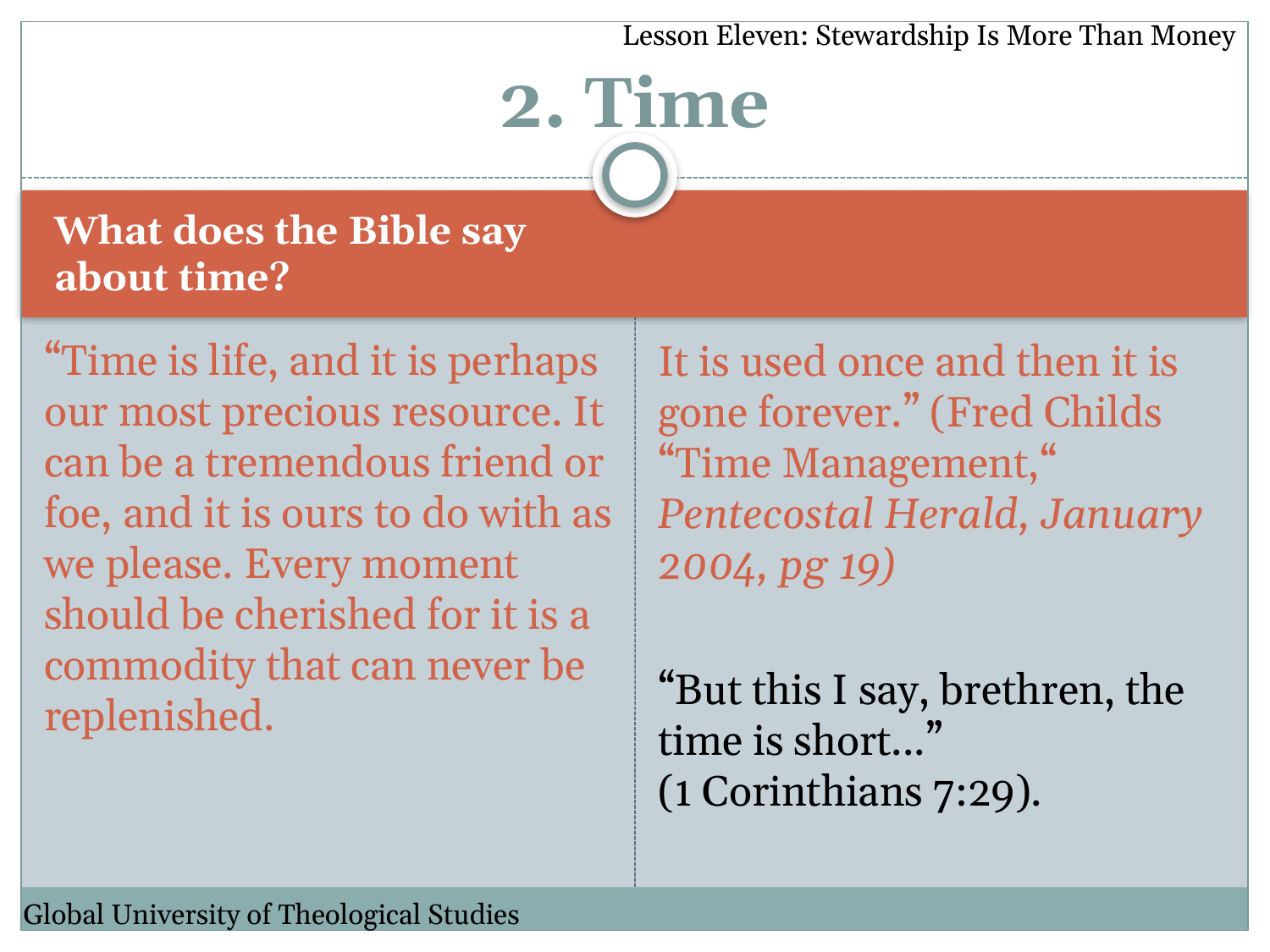

Lesson Eleven: Stewardship Is More Than Money
# 2. Time
What does the Bible say about time?
“Time is life, and it is perhaps our most precious resource. It can be a tremendous friend or foe, and it is ours to do with as we please. Every moment should be cherished for it is a commodity that can never be replenished.
It is used once and then it is gone forever.” (Fred Childs “Time Management,“ Pentecostal Herald, January 2004, pg 19)
“But this I say, brethren, the time is short...”
(1 Corinthians 7:29).
Global University of Theological Studies